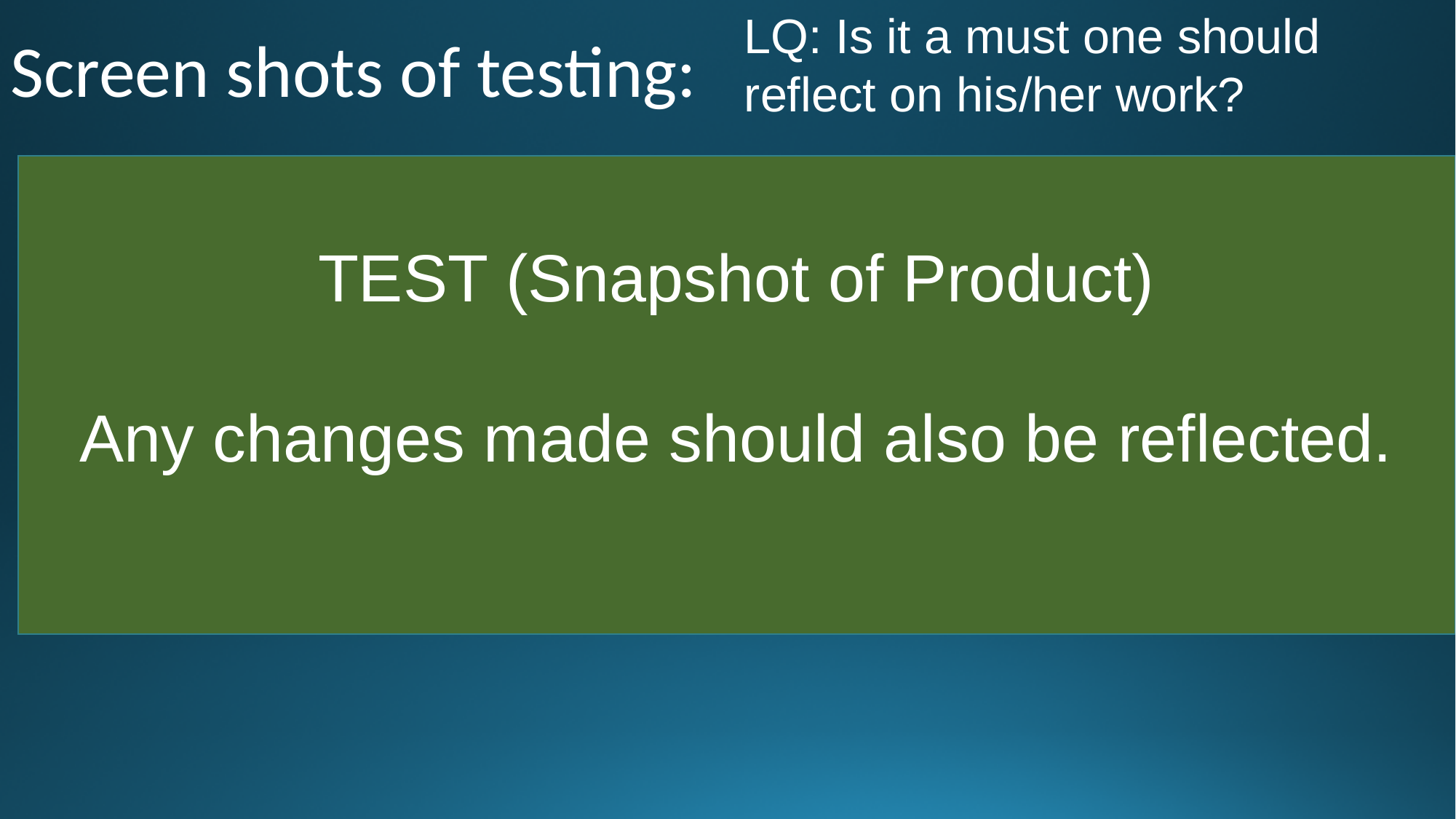

LQ: Is it a must one should reflect on his/her work?
Screen shots of testing:
TEST (Snapshot of Product)

Any changes made should also be reflected.